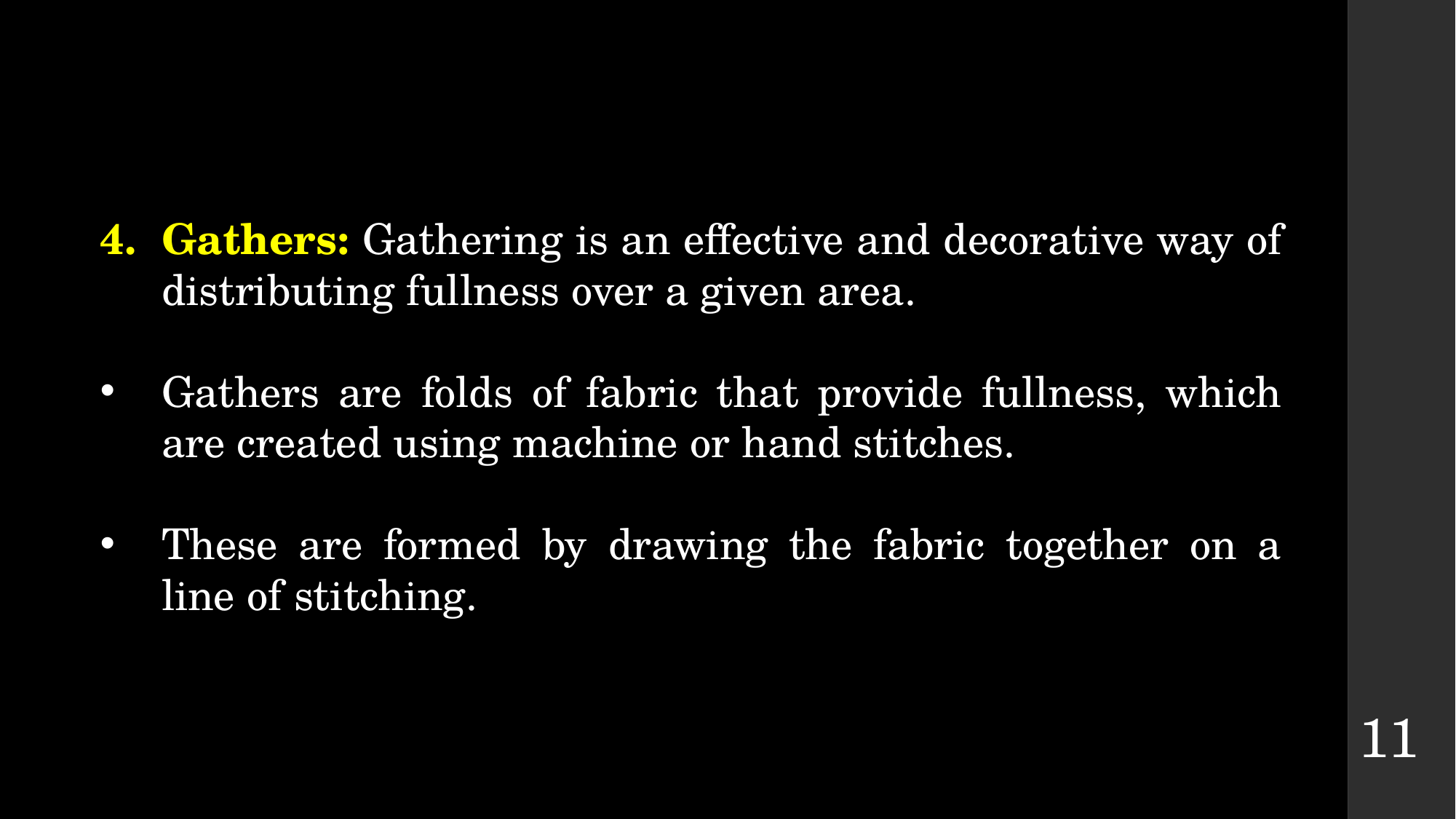

Gathers: Gathering is an effective and decorative way of distributing fullness over a given area.

Gathers are folds of fabric that provide fullness, which are created using machine or hand stitches.

These are formed by drawing the fabric together on a line of stitching.
11